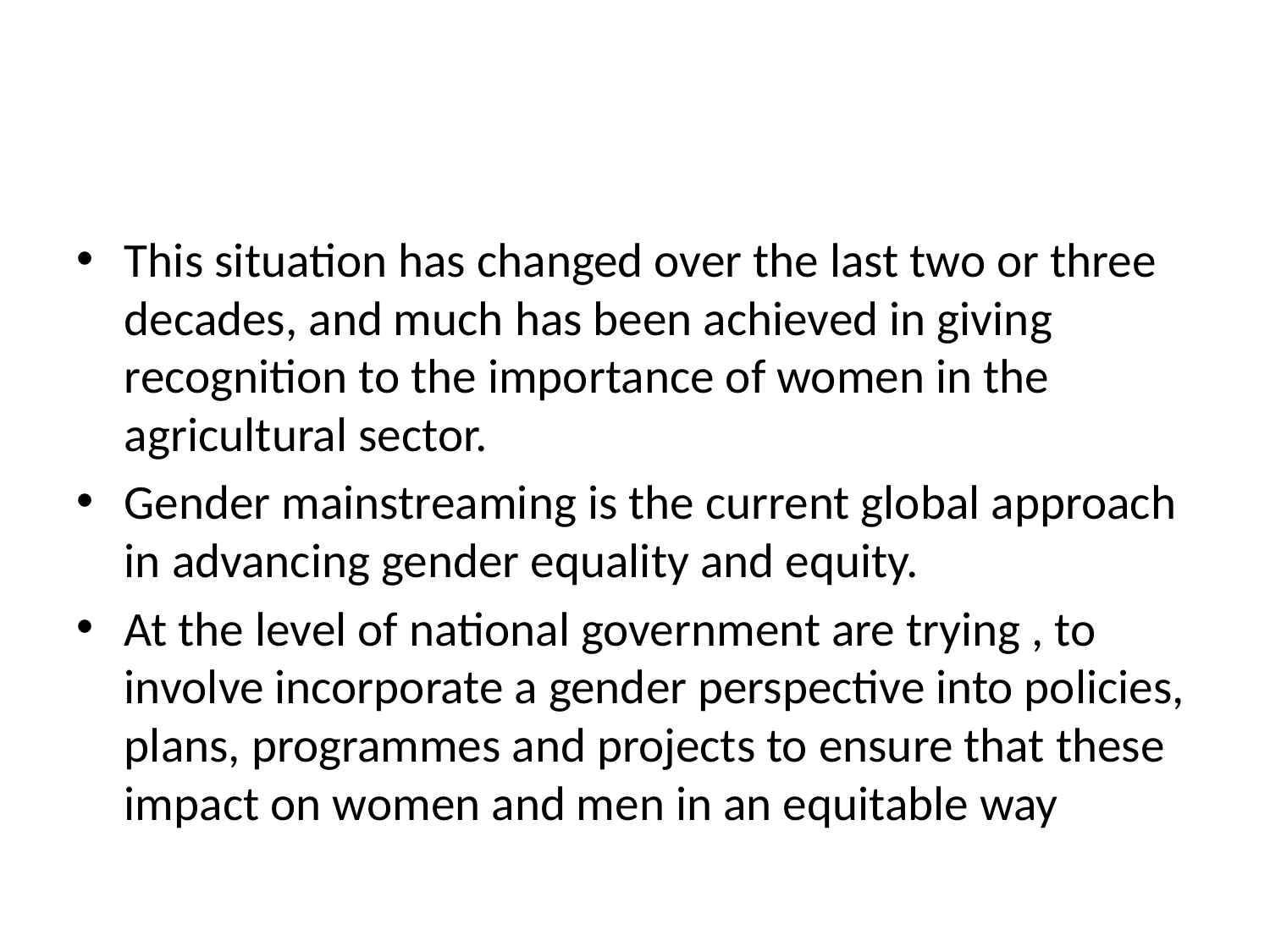

#
This situation has changed over the last two or three decades, and much has been achieved in giving recognition to the importance of women in the agricultural sector.
Gender mainstreaming is the current global approach in advancing gender equality and equity.
At the level of national government are trying , to involve incorporate a gender perspective into policies, plans, programmes and projects to ensure that these impact on women and men in an equitable way